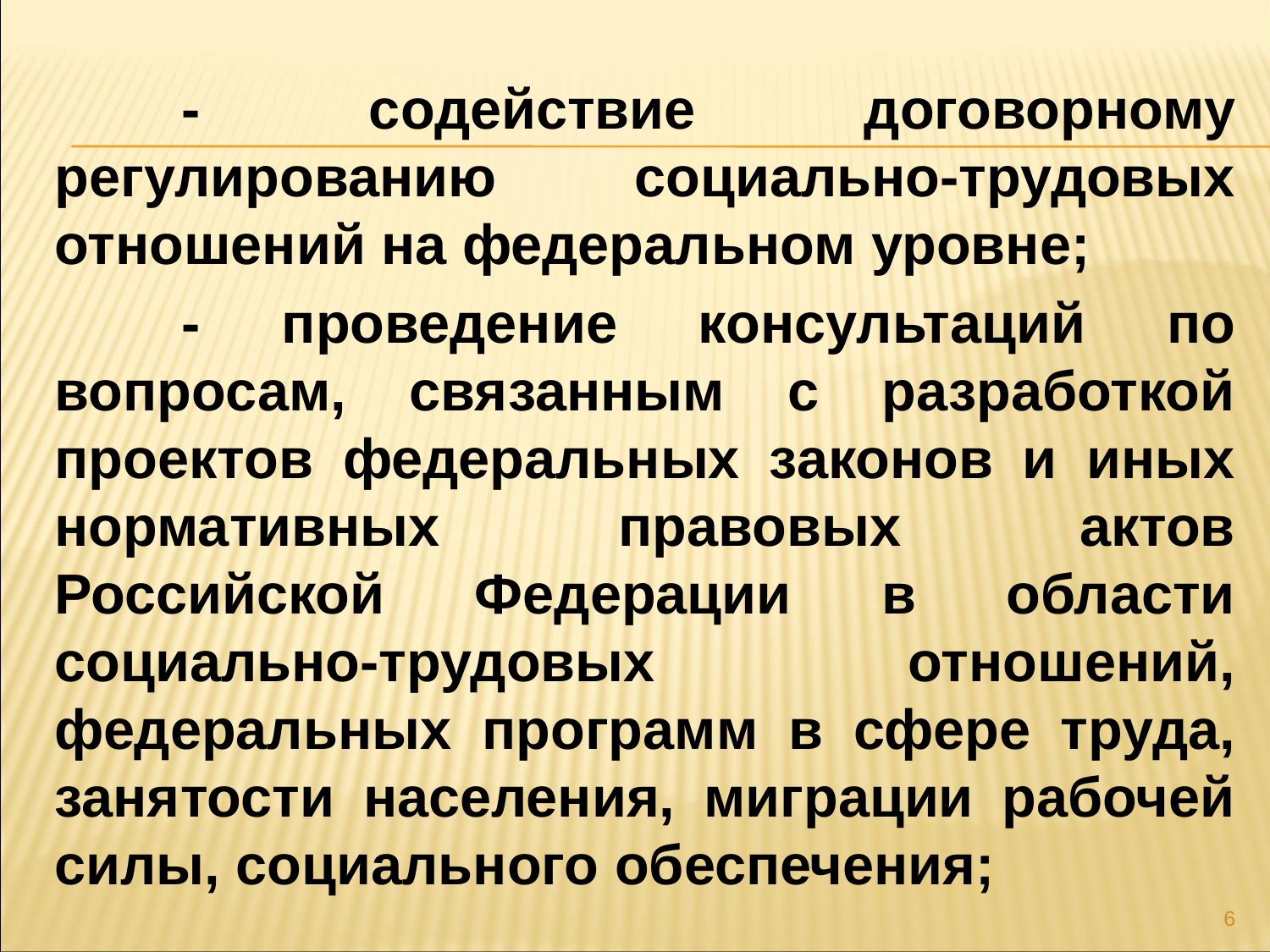

- содействие договорному регулированию социально-трудовых отношений на федеральном уровне;
	- проведение консультаций по вопросам, связанным с разработкой проектов федеральных законов и иных нормативных правовых актов Российской Федерации в области социально-трудовых отношений, федеральных программ в сфере труда, занятости населения, миграции рабочей силы, социального обеспечения;
6